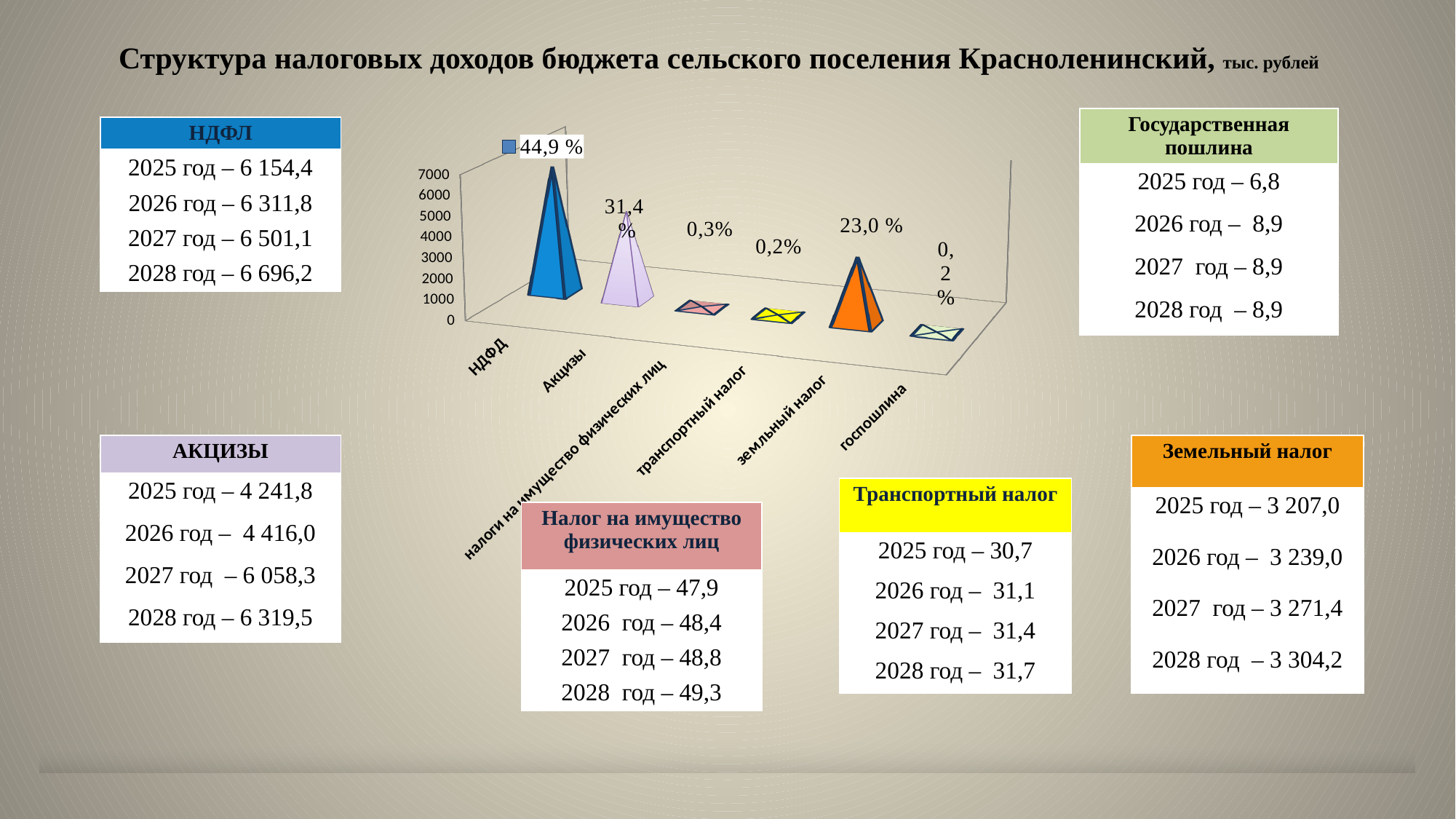

# Структура налоговых доходов бюджета сельского поселения Красноленинский, тыс. рублей
| Государственная пошлина |
| --- |
| 2025 год – 6,8 |
| 2026 год – 8,9 |
| 2027 год – 8,9 |
| 2028 год – 8,9 |

[unsupported chart]

| НДФЛ |
| --- |
| 2025 год – 6 154,4 |
| 2026 год – 6 311,8 |
| 2027 год – 6 501,1 |
| 2028 год – 6 696,2 |
| Земельный налог |
| --- |
| 2025 год – 3 207,0 |
| 2026 год – 3 239,0 |
| 2027 год – 3 271,4 |
| 2028 год – 3 304,2 |
| АКЦИЗЫ |
| --- |
| 2025 год – 4 241,8 |
| 2026 год – 4 416,0 |
| 2027 год – 6 058,3 |
| 2028 год – 6 319,5 |
| Транспортный налог |
| --- |
| 2025 год – 30,7 |
| 2026 год – 31,1 |
| 2027 год – 31,4 |
| 2028 год – 31,7 |
| Налог на имущество физических лиц |
| --- |
| 2025 год – 47,9 |
| 2026 год – 48,4 |
| 2027 год – 48,8 |
| 2028 год – 49,3 |